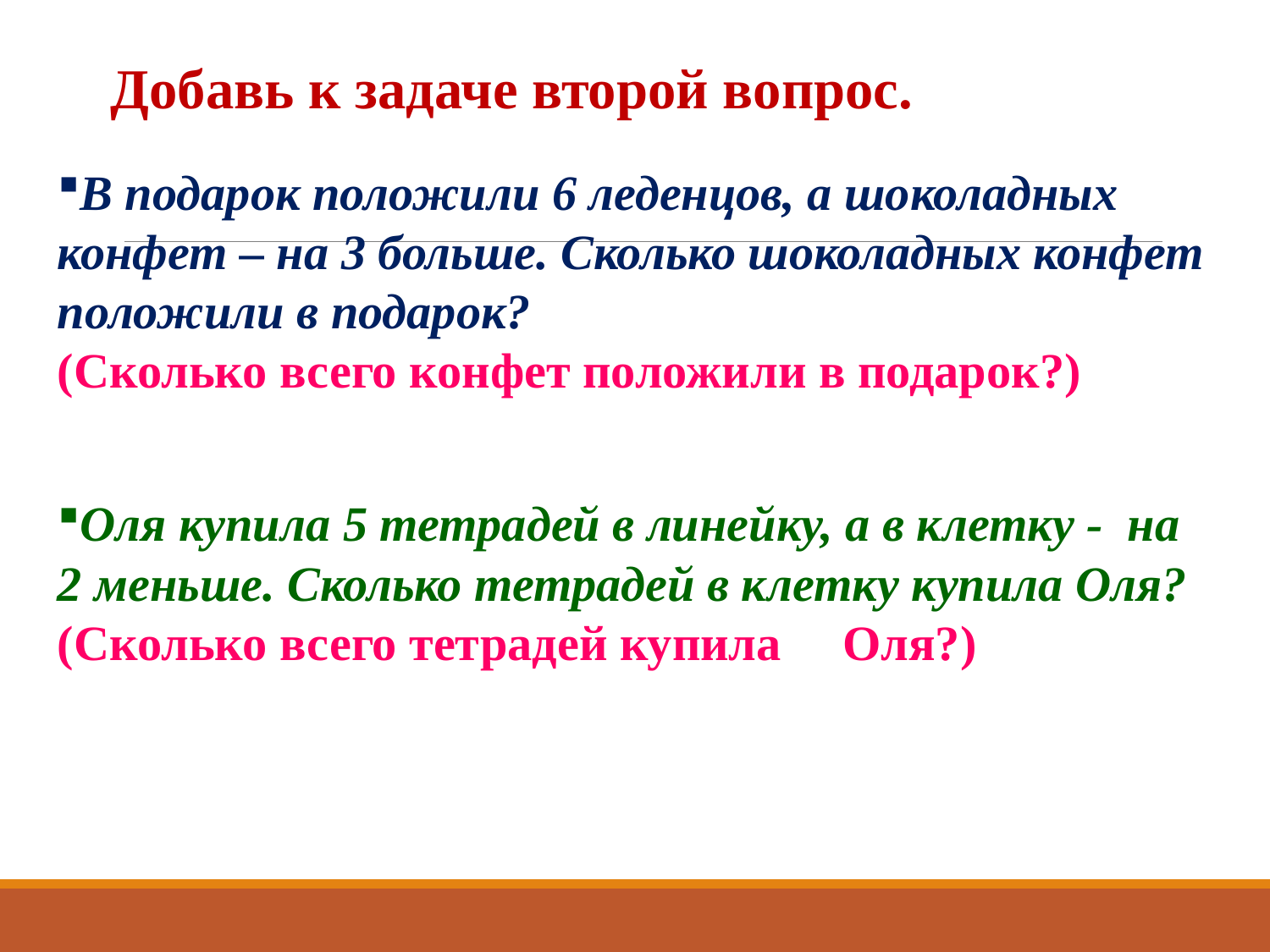

Добавь к задаче второй вопрос.
В подарок положили 6 леденцов, а шоколадных конфет – на 3 больше. Сколько шоколадных конфет положили в подарок?
(Сколько всего конфет положили в подарок?)

Оля купила 5 тетрадей в линейку, а в клетку -  на 2 меньше. Сколько тетрадей в клетку купила Оля?
(Сколько всего тетрадей купила     Оля?)